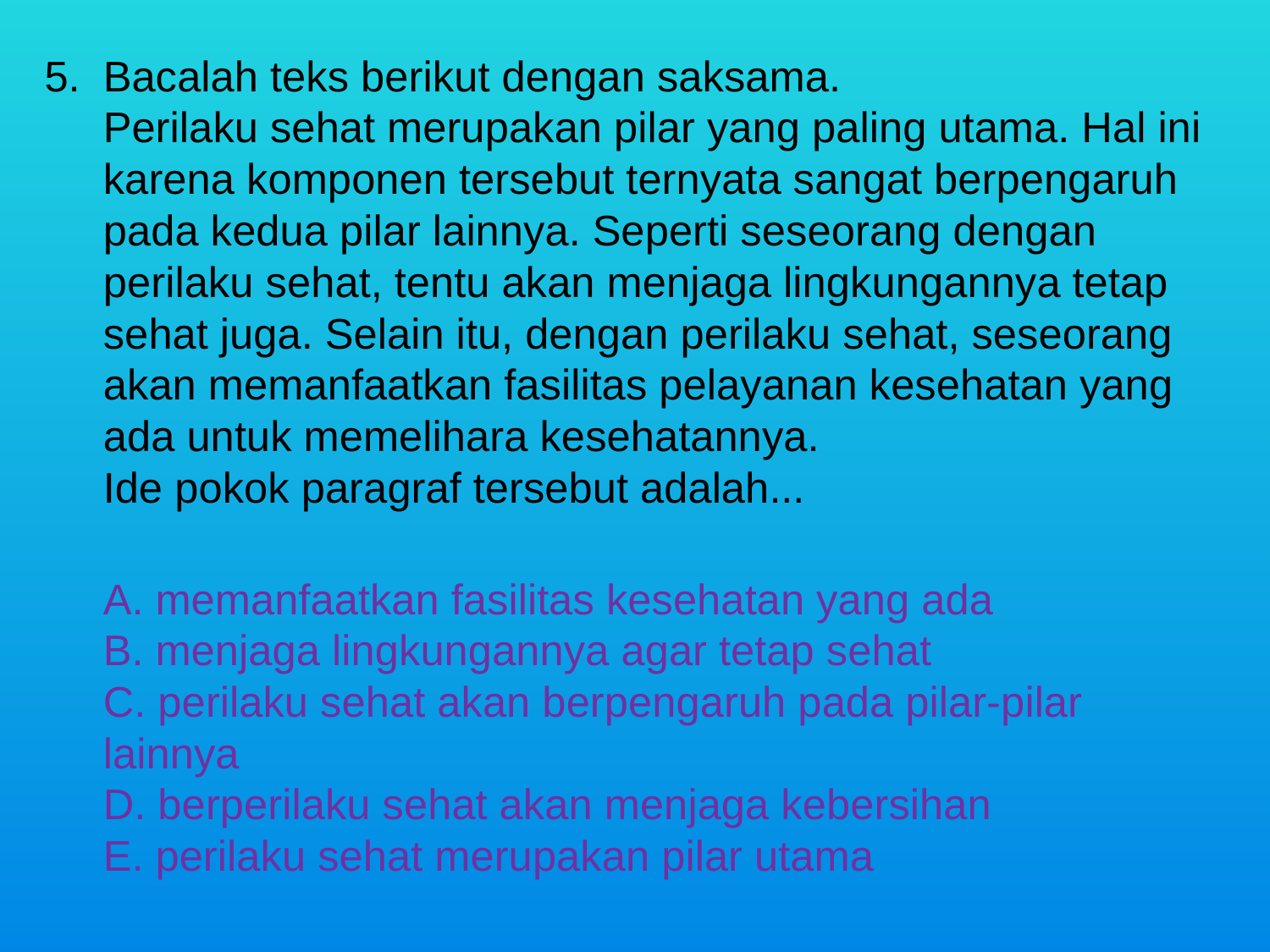

Bacalah teks berikut dengan saksama.
Perilaku sehat merupakan pilar yang paling utama. Hal ini karena komponen tersebut ternyata sangat berpengaruh pada kedua pilar lainnya. Seperti seseorang dengan perilaku sehat, tentu akan menjaga lingkungannya tetap sehat juga. Selain itu, dengan perilaku sehat, seseorang akan memanfaatkan fasilitas pelayanan kesehatan yang ada untuk memelihara kesehatannya.
Ide pokok paragraf tersebut adalah...
A. memanfaatkan fasilitas kesehatan yang ada
B. menjaga lingkungannya agar tetap sehat
C. perilaku sehat akan berpengaruh pada pilar-pilar lainnya
D. berperilaku sehat akan menjaga kebersihan
E. perilaku sehat merupakan pilar utama